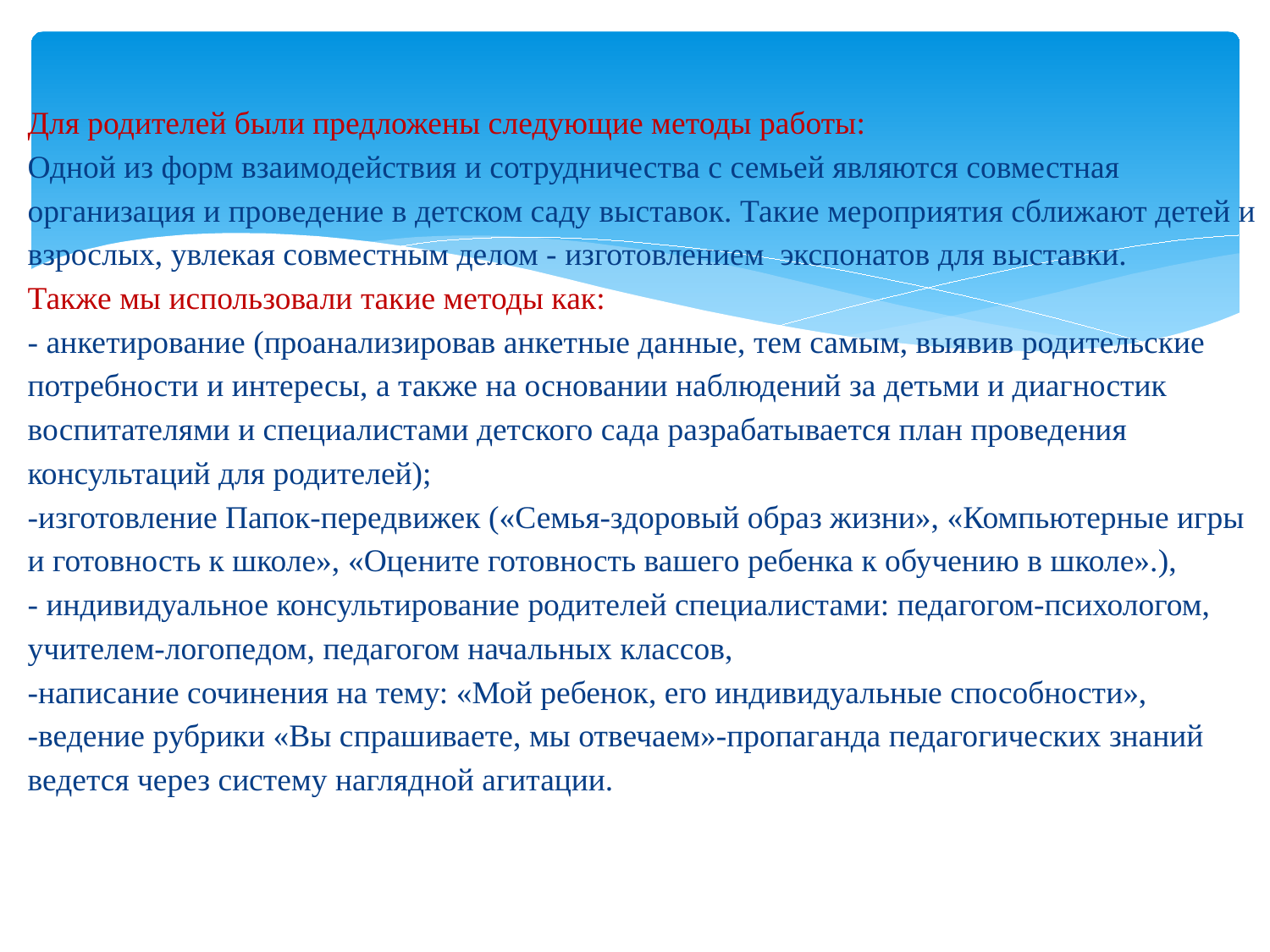

# Для родителей были предложены следующие методы работы: Одной из форм взаимодействия и сотрудничества с семьей являются совместная организация и проведение в детском саду выставок. Такие мероприятия сближают детей и взрослых, увлекая совместным делом - изготовлением  экспонатов для выставки. Также мы использовали такие методы как: - анкетирование (проанализировав анкетные данные, тем самым, выявив родительские потребности и интересы, а также на основании наблюдений за детьми и диагностик воспитателями и специалистами детского сада разрабатывается план проведения консультаций для родителей); -изготовление Папок-передвижек («Семья-здоровый образ жизни», «Компьютерные игры и готовность к школе», «Оцените готовность вашего ребенка к обучению в школе».), - индивидуальное консультирование родителей специалистами: педагогом-психологом, учителем-логопедом, педагогом начальных классов, -написание сочинения на тему: «Мой ребенок, его индивидуальные способности», -ведение рубрики «Вы спрашиваете, мы отвечаем»-пропаганда педагогических знаний ведется через систему наглядной агитации.